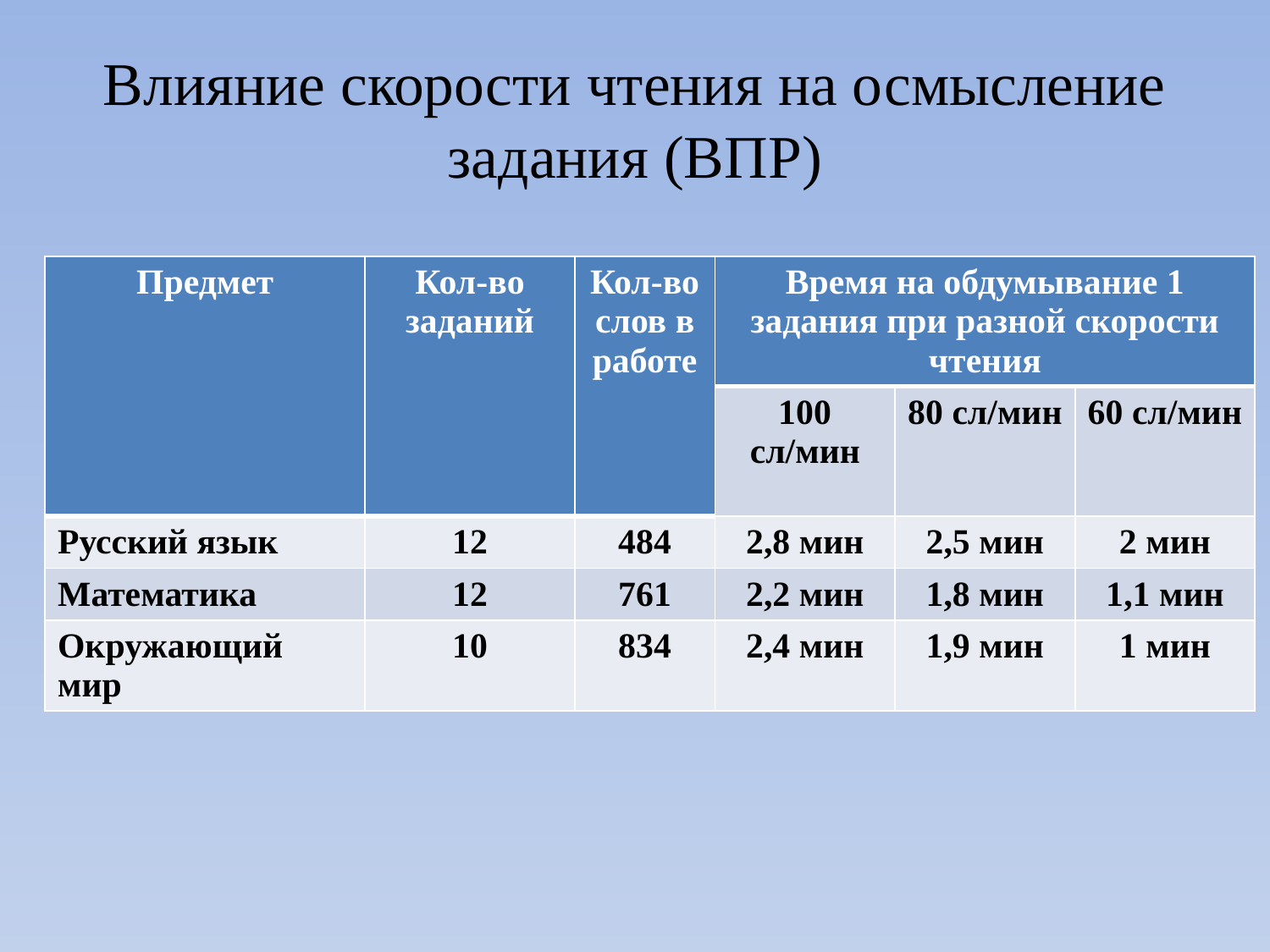

# Влияние скорости чтения на осмысление задания (ВПР)
| Предмет | Кол-во заданий | Кол-во слов в работе | Время на обдумывание 1 задания при разной скорости чтения |  |  |
| --- | --- | --- | --- | --- | --- |
|  |  |  | 100 сл/мин | 80 сл/мин | 60 сл/мин |
| Русский язык | 12 | 484 | 2,8 мин | 2,5 мин | 2 мин |
| Математика | 12 | 761 | 2,2 мин | 1,8 мин | 1,1 мин |
| Окружающий мир | 10 | 834 | 2,4 мин | 1,9 мин | 1 мин |